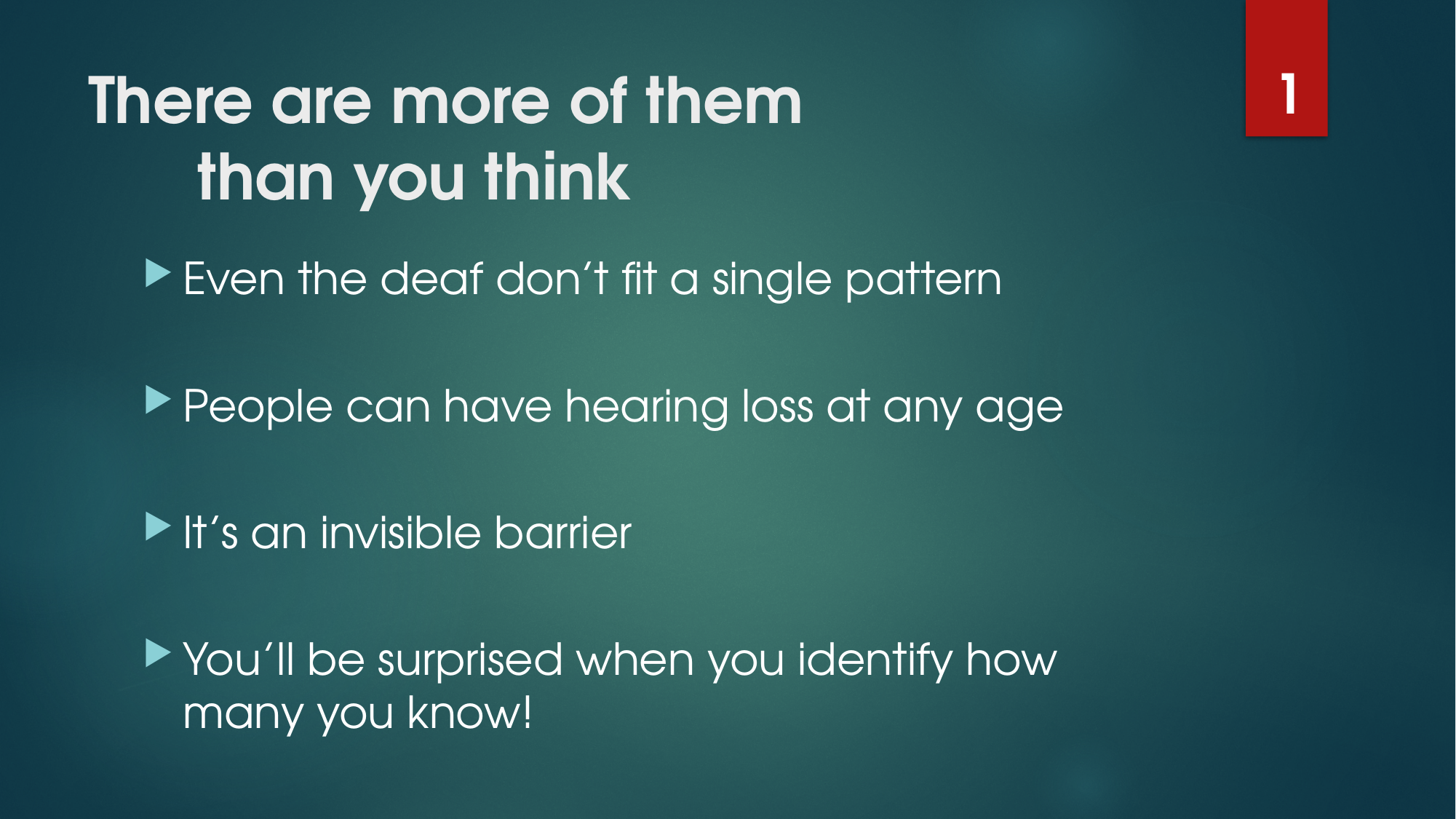

# There are more of them than you think
1
Even the deaf don’t fit a single pattern

People can have hearing loss at any age

It’s an invisible barrier

You’ll be surprised when you identify how many you know!